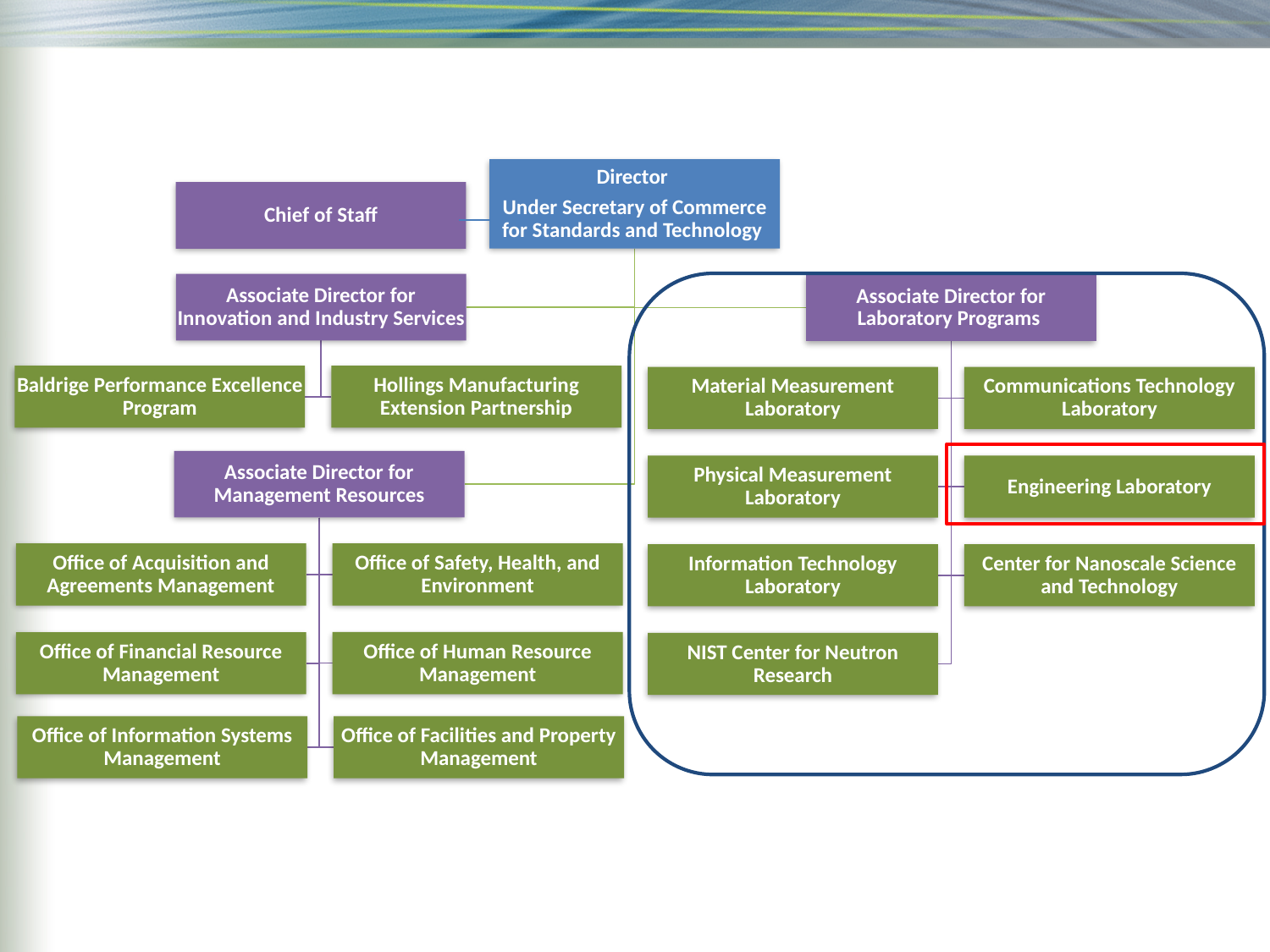

Director
Under Secretary of Commerce for Standards and Technology
Chief of Staff
Associate Director for Laboratory Programs
Material Measurement Laboratory
Communications Technology Laboratory
Physical Measurement Laboratory
Engineering Laboratory
Information Technology Laboratory
Center for Nanoscale Science and Technology
NIST Center for Neutron Research
Associate Director for Innovation and Industry Services
Baldrige Performance Excellence Program
Hollings Manufacturing Extension Partnership
Associate Director for Management Resources
Office of Acquisition and Agreements Management
Office of Safety, Health, and Environment
Office of Financial Resource Management
Office of Human Resource Management
Office of Information Systems Management
Office of Facilities and Property Management